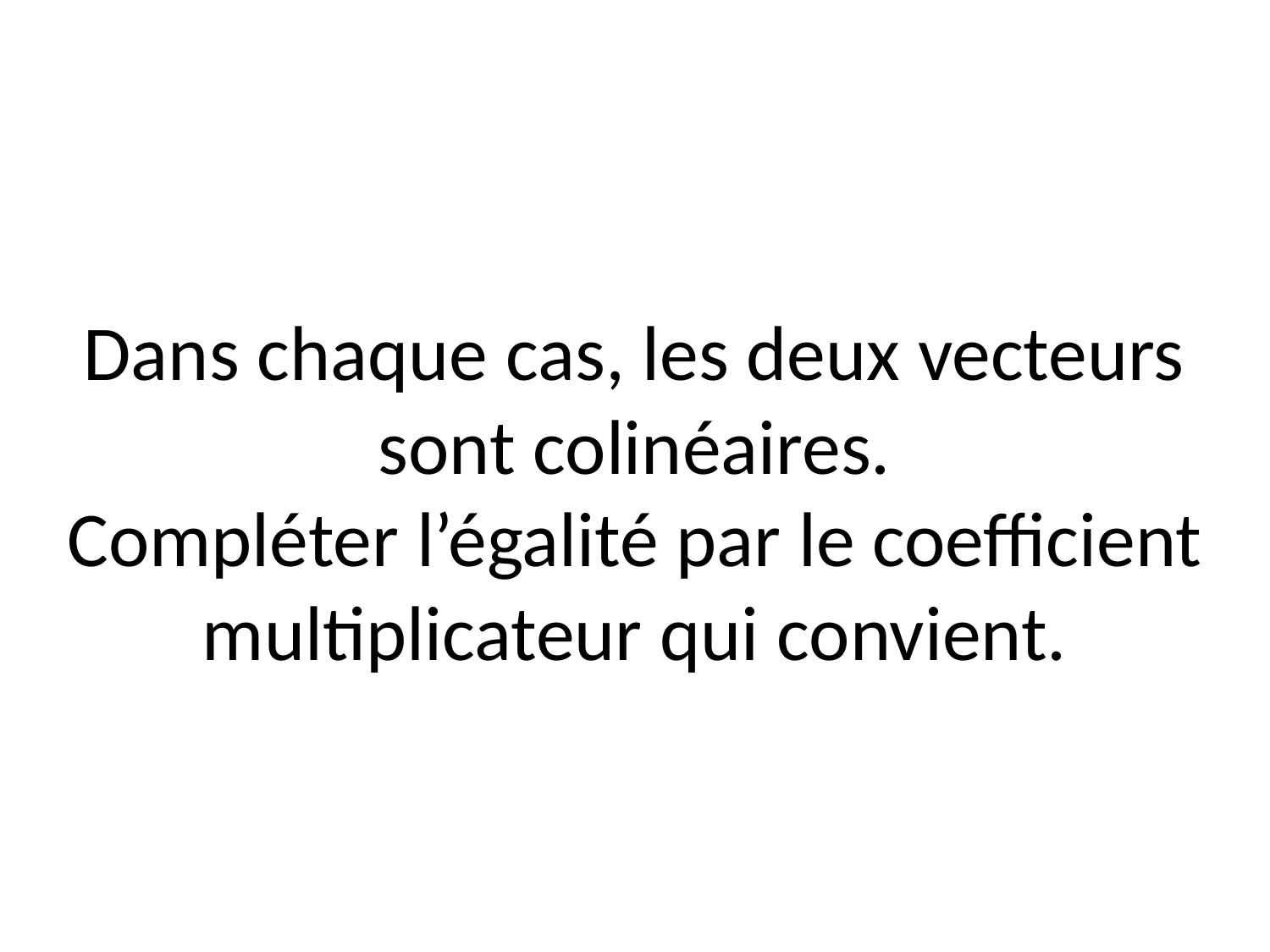

# Dans chaque cas, les deux vecteurs sont colinéaires. Compléter l’égalité par le coefficient multiplicateur qui convient.